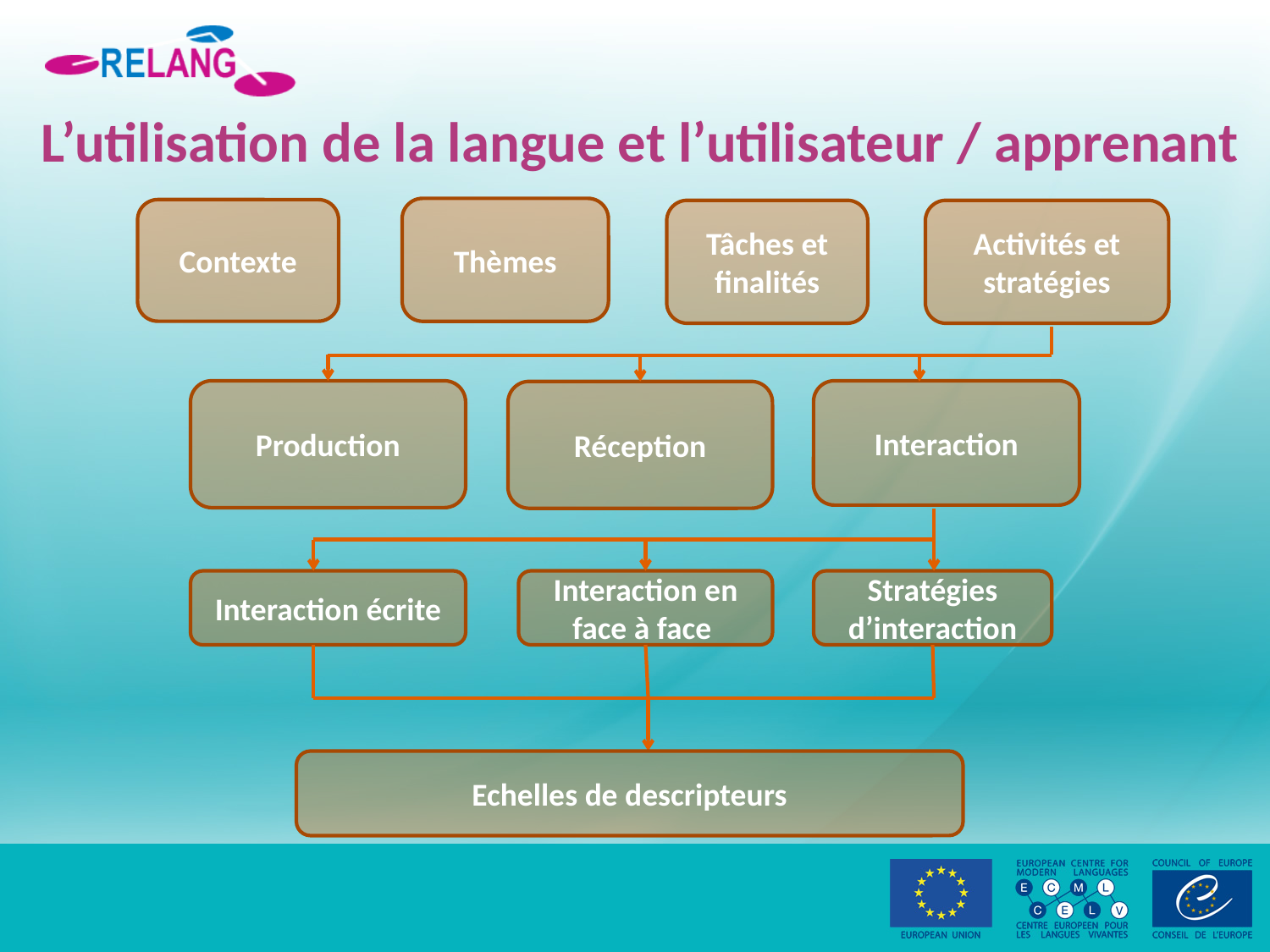

# L’utilisation de la langue et l’utilisateur / apprenant
Thèmes
Contexte
Tâches et finalités

Activités et stratégies

Production
Interaction
Réception
Interaction écrite
Stratégies
d’interaction
Interaction en face à face
Echelles de descripteurs